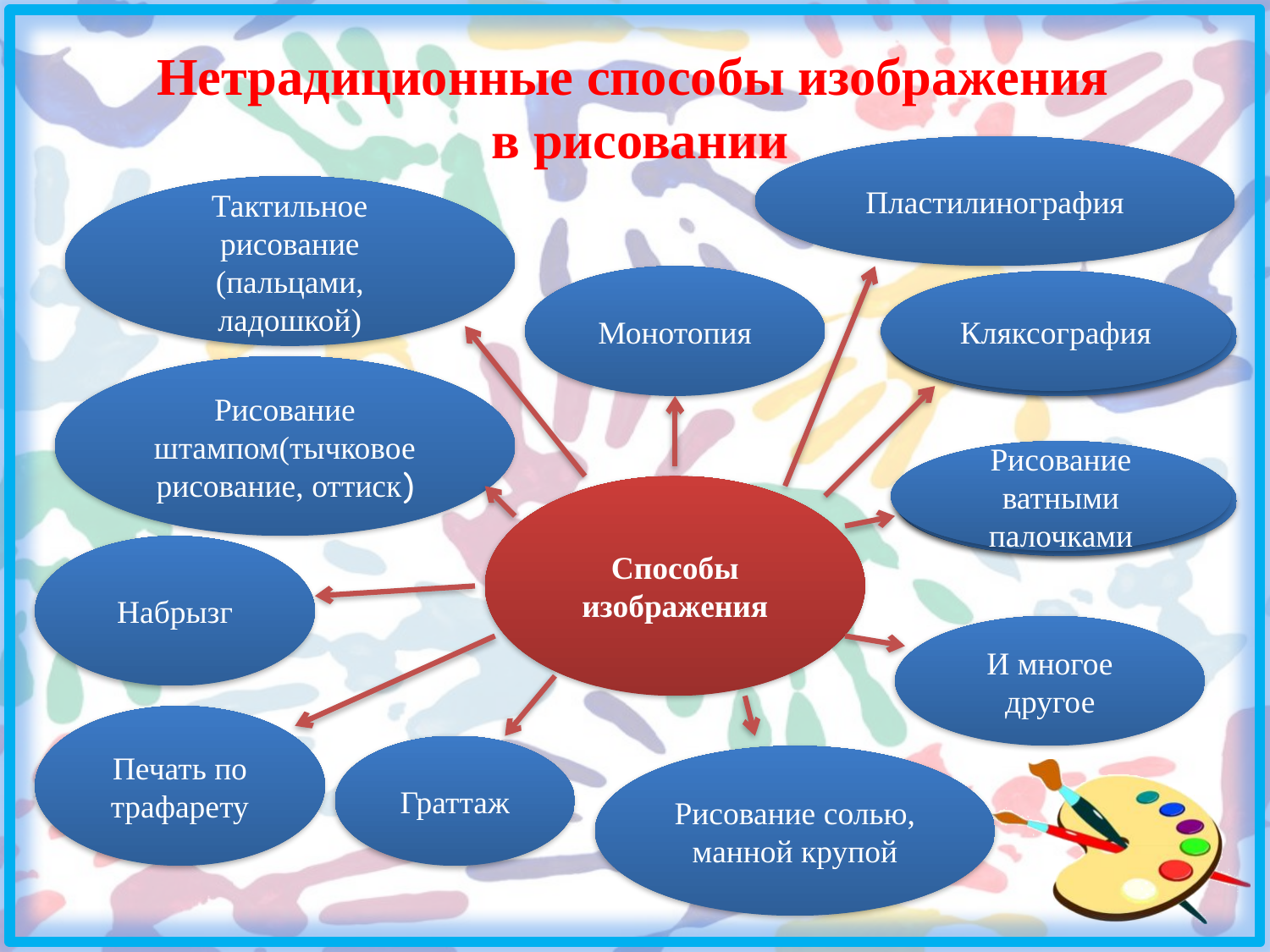

Нетрадиционные способы изображения
в рисовании
Пластилинография
Тактильное рисование (пальцами, ладошкой)
Монотопия
Кляксография
Кляксография
Кляксография
Рисование штампом(тычковое рисование, оттиск)
Рисование ватными палочками
Рисование расчёской
Рисование расчёской
Способы
изображения
Набрызг
И многое другое
Печать по трафарету
Граттаж
Рисование солью, манной крупой